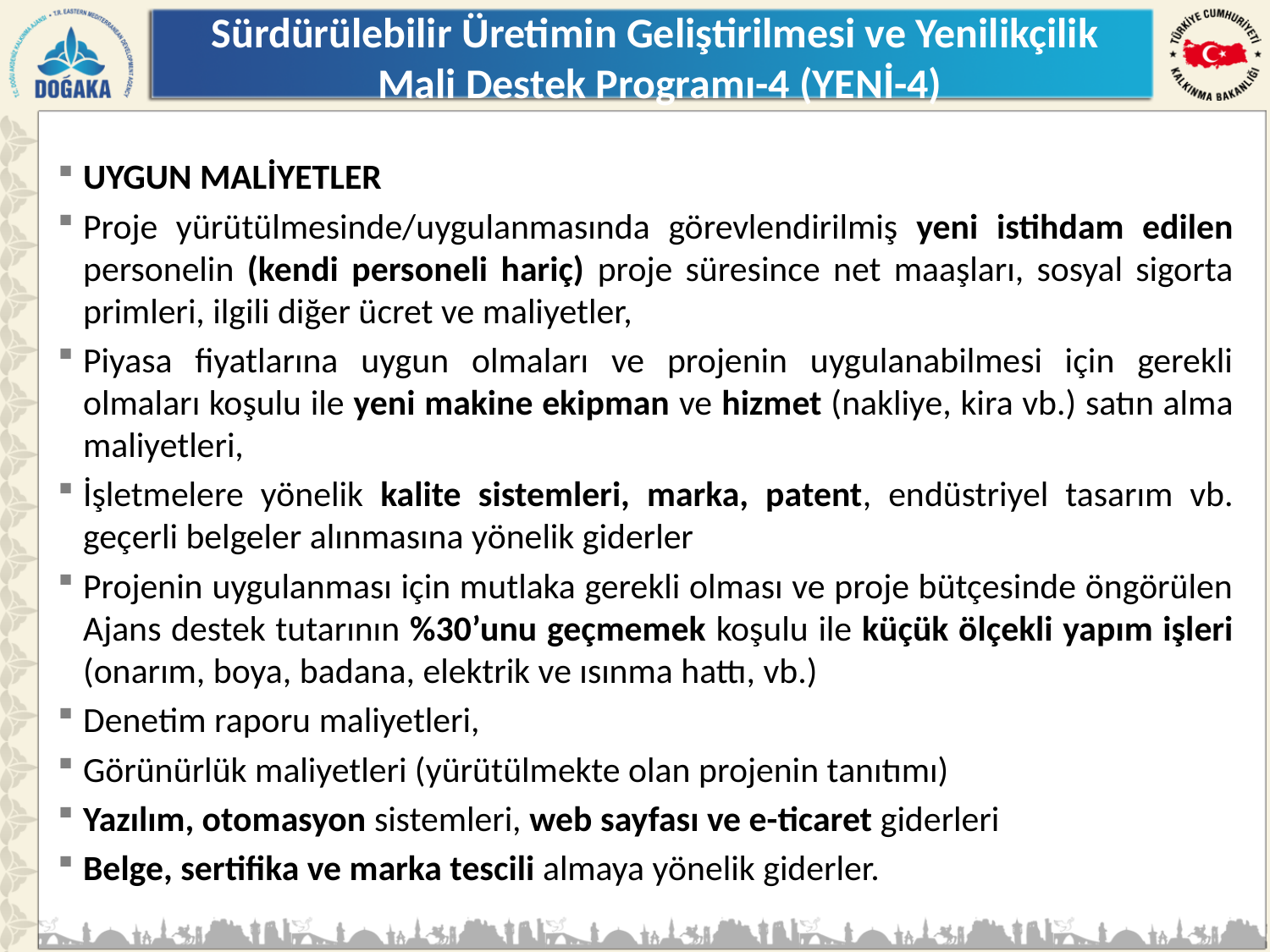

Sürdürülebilir Üretimin Geliştirilmesi ve Yenilikçilik
Mali Destek Programı-4 (YENİ-4)
UYGUN MALİYETLER
Proje yürütülmesinde/uygulanmasında görevlendirilmiş yeni istihdam edilen personelin (kendi personeli hariç) proje süresince net maaşları, sosyal sigorta primleri, ilgili diğer ücret ve maliyetler,
Piyasa fiyatlarına uygun olmaları ve projenin uygulanabilmesi için gerekli olmaları koşulu ile yeni makine ekipman ve hizmet (nakliye, kira vb.) satın alma maliyetleri,
İşletmelere yönelik kalite sistemleri, marka, patent, endüstriyel tasarım vb. geçerli belgeler alınmasına yönelik giderler
Projenin uygulanması için mutlaka gerekli olması ve proje bütçesinde öngörülen Ajans destek tutarının %30’unu geçmemek koşulu ile küçük ölçekli yapım işleri (onarım, boya, badana, elektrik ve ısınma hattı, vb.)
Denetim raporu maliyetleri,
Görünürlük maliyetleri (yürütülmekte olan projenin tanıtımı)
Yazılım, otomasyon sistemleri, web sayfası ve e-ticaret giderleri
Belge, sertifika ve marka tescili almaya yönelik giderler.